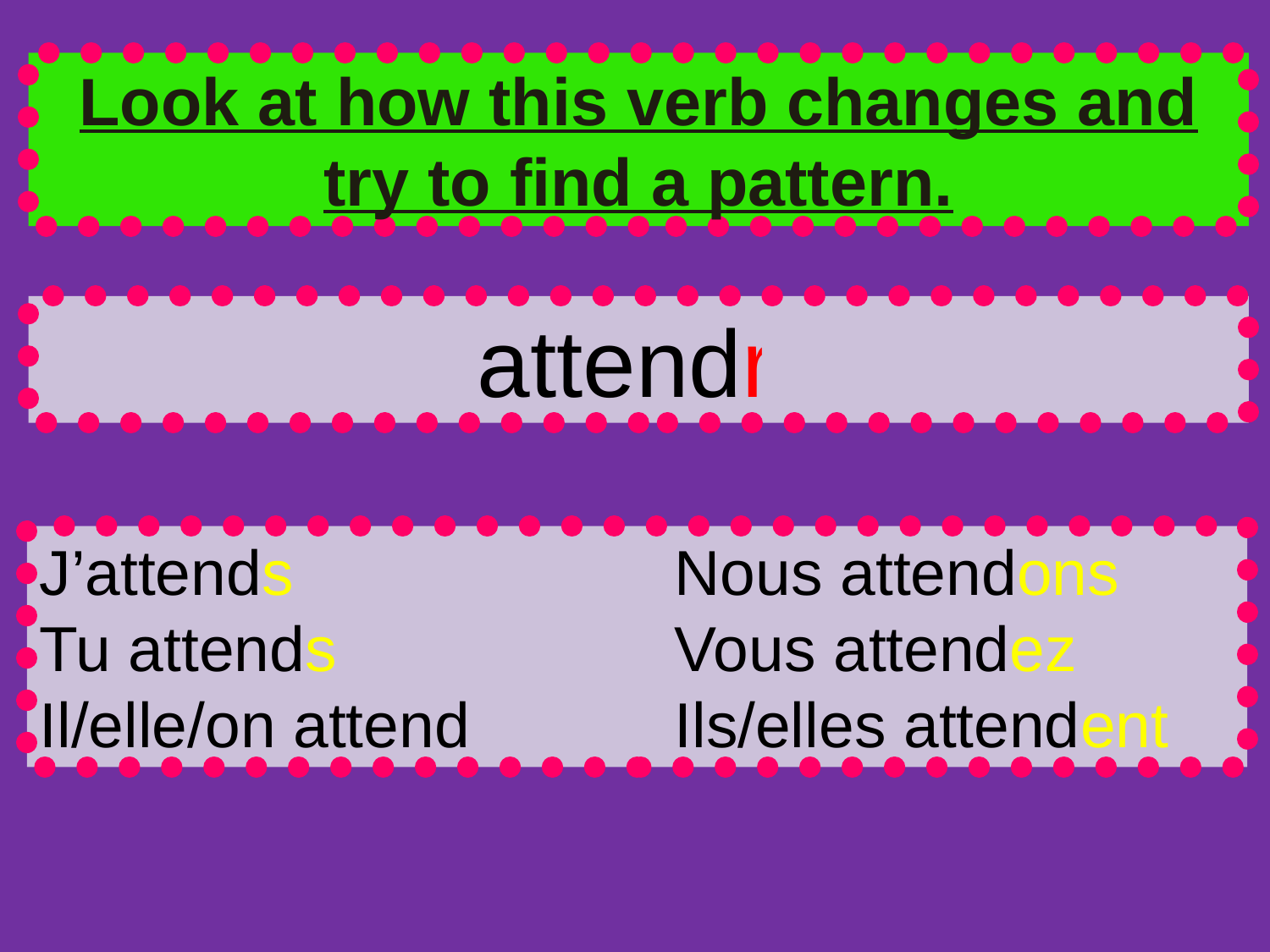

Look at how this verb changes and try to find a pattern.
 attendre

J’attends			Nous attendons
Tu attends			Vous attendez
Il/elle/on attend		Ils/elles attendent